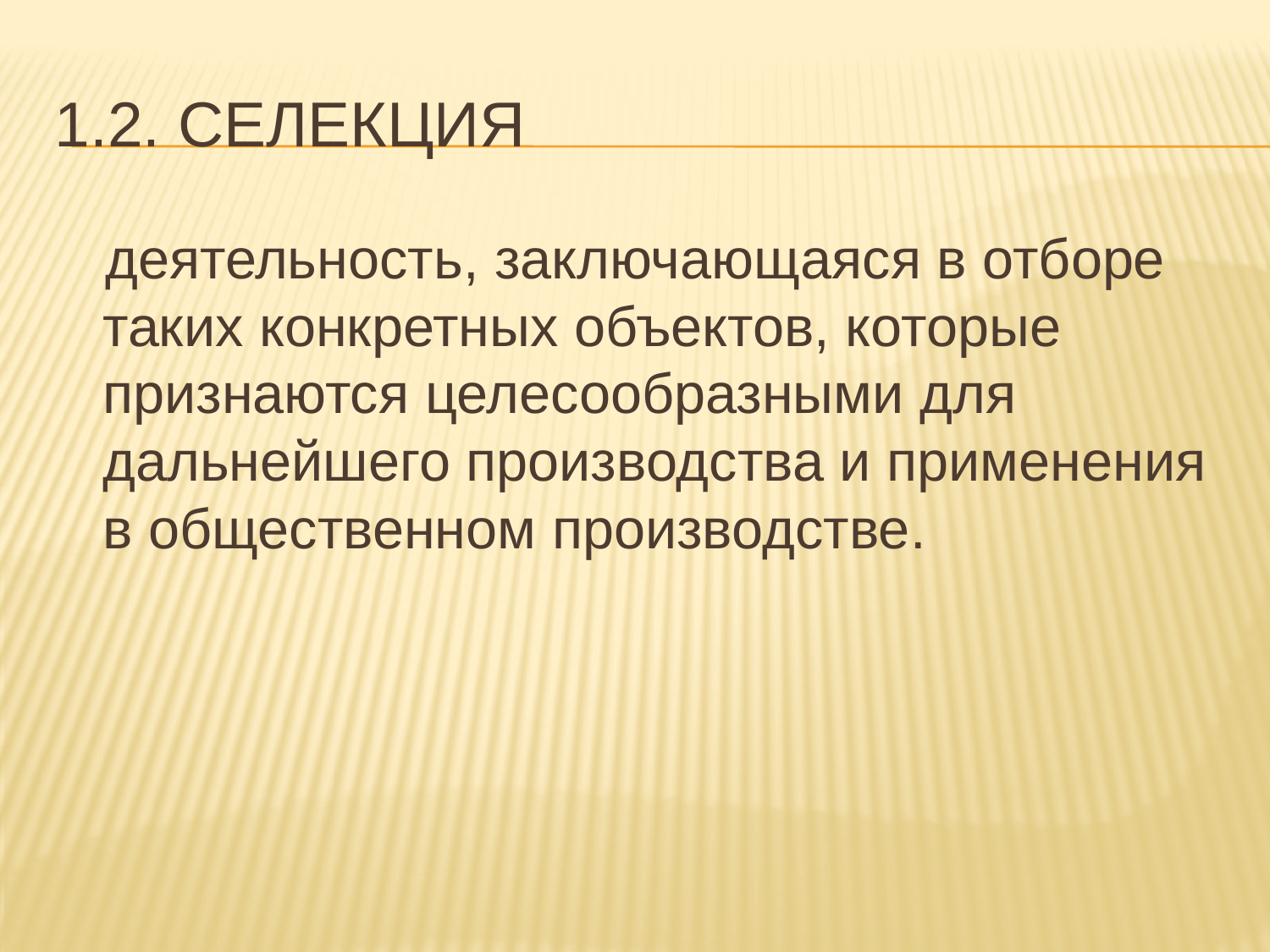

# 1.2. Селекция
деятельность, заключающаяся в отборе таких конкретных объектов, которые признаются целесообразными для дальнейшего производства и применения в общественном производстве.